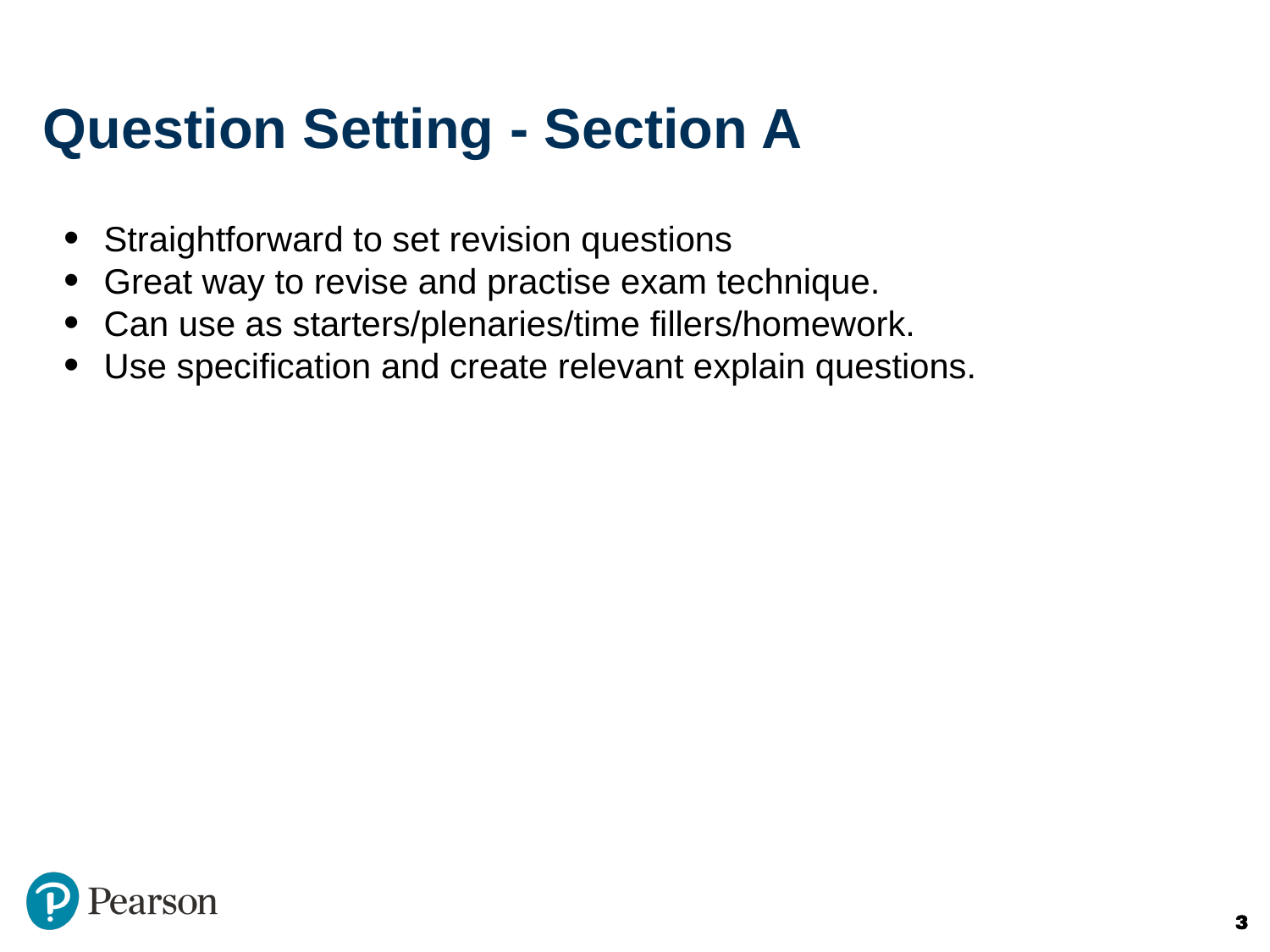

# Question Setting - Section A
Straightforward to set revision questions
Great way to revise and practise exam technique.
Can use as starters/plenaries/time fillers/homework.
Use specification and create relevant explain questions.